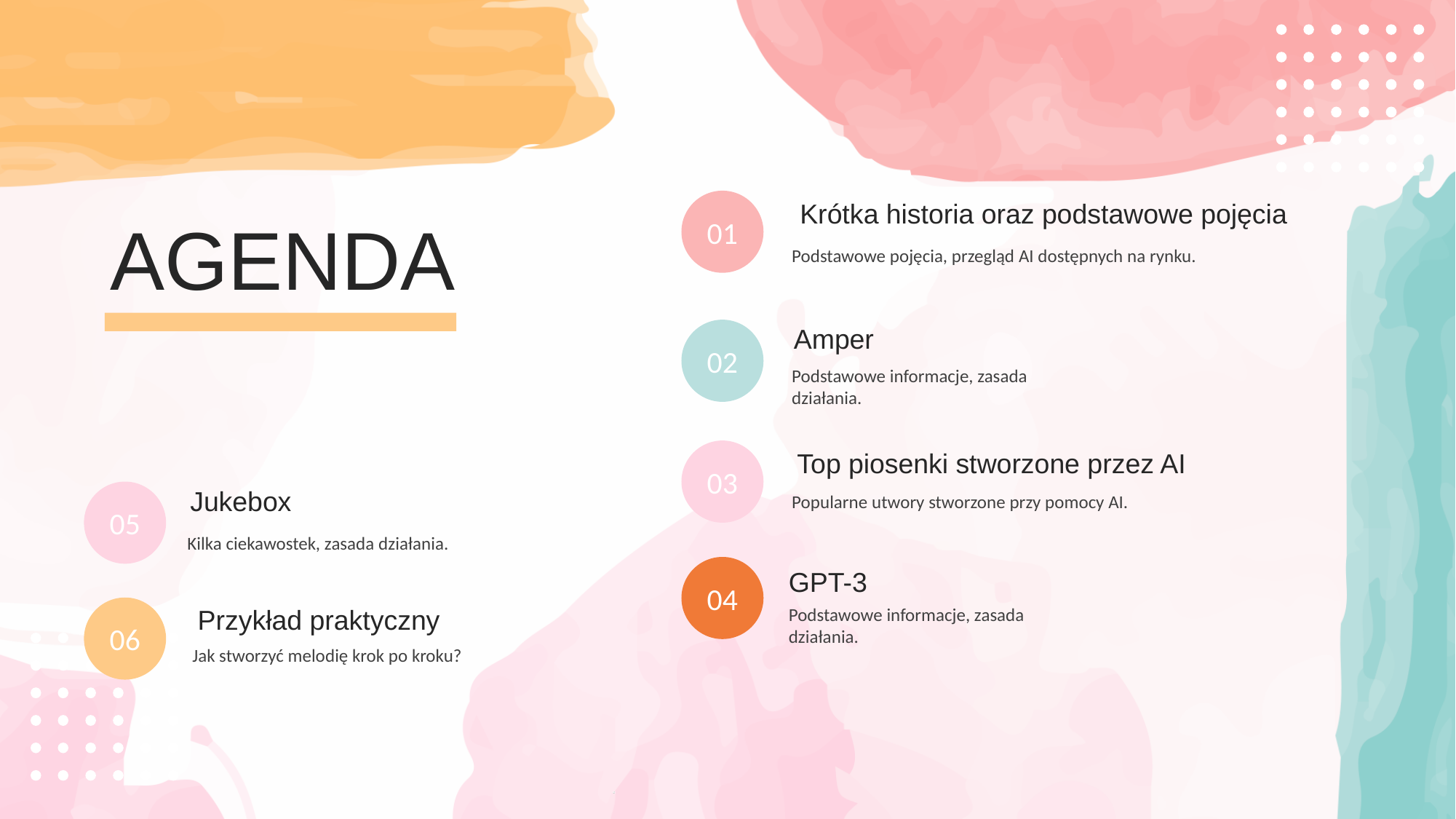

01
Krótka historia oraz podstawowe pojęcia
AGENDA
Podstawowe pojęcia, przegląd AI dostępnych na rynku.

Amper
02
Podstawowe informacje, zasada działania.
03
Top piosenki stworzone przez AI
Jukebox
05
Popularne utwory stworzone przy pomocy AI.
Kilka ciekawostek, zasada działania.
04
GPT-3
06
Przykład praktyczny
Podstawowe informacje, zasada działania.
Jak stworzyć melodię krok po kroku?